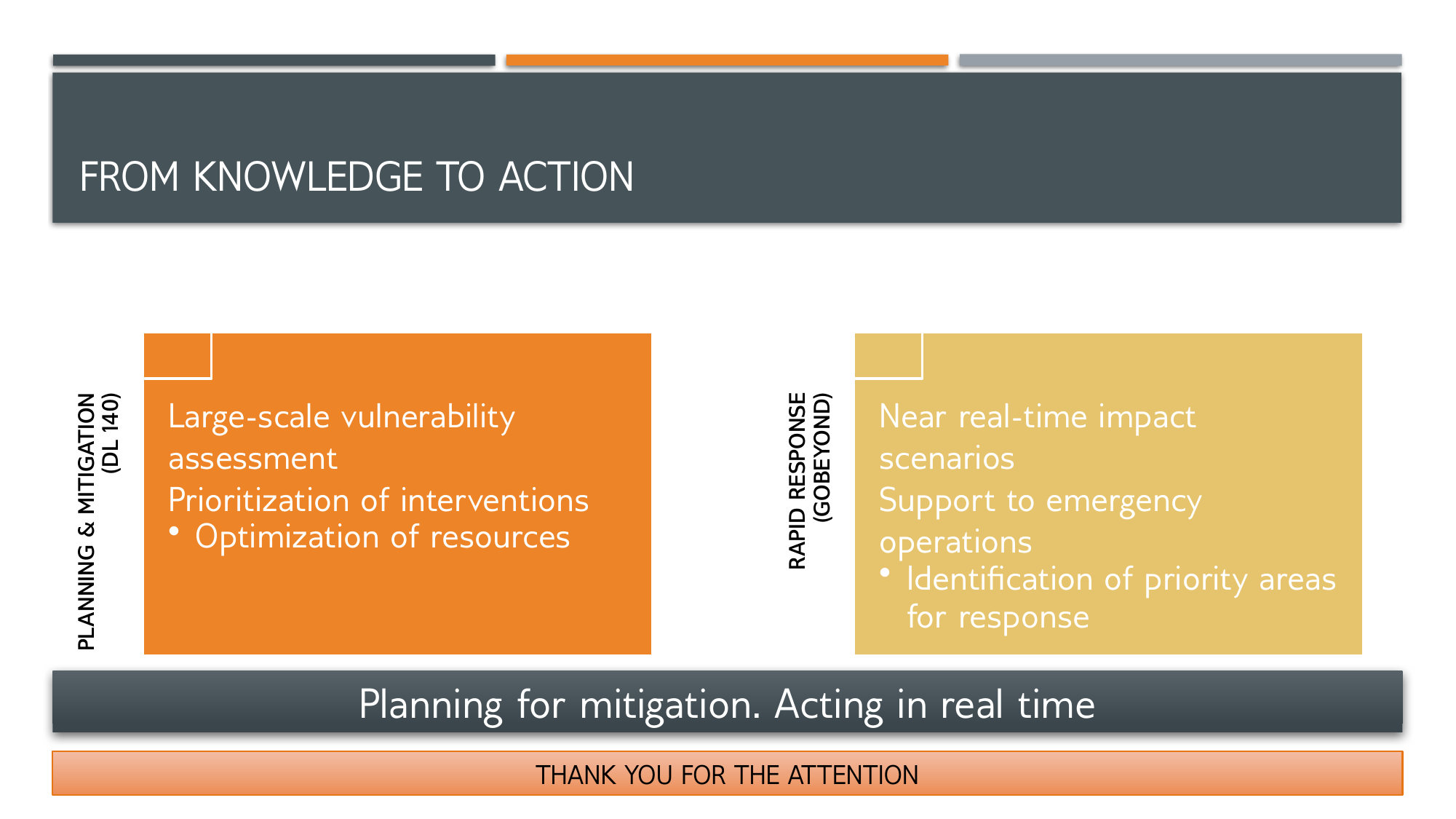

# FROM KNOWLEDGE TO ACTION
PLANNING & MITIGATION (DL 140)
Large-scale vulnerability assessment
Prioritization of interventions
Optimization of resources
RAPID RESPONSE (GOBEYOND)
Near real-time impact scenarios
Support to emergency operations
Identification of priority areas for response
Planning for mitigation. Acting in real time
THANK YOU FOR THE ATTENTION